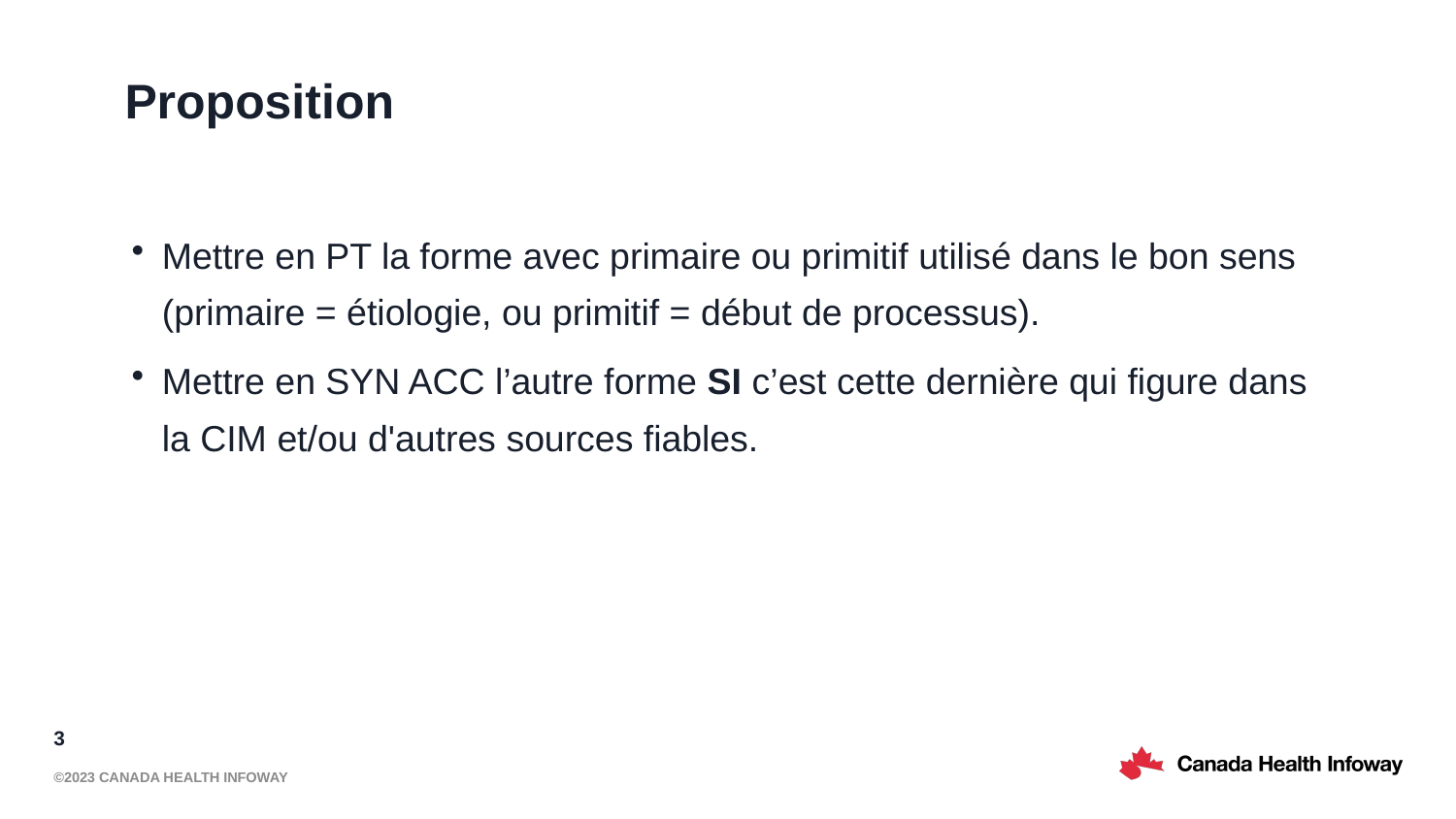

# Proposition
Mettre en PT la forme avec primaire ou primitif utilisé dans le bon sens (primaire = étiologie, ou primitif = début de processus).
Mettre en SYN ACC l’autre forme SI c’est cette dernière qui figure dans la CIM et/ou d'autres sources fiables.
3
©2023 Canada Health Infoway